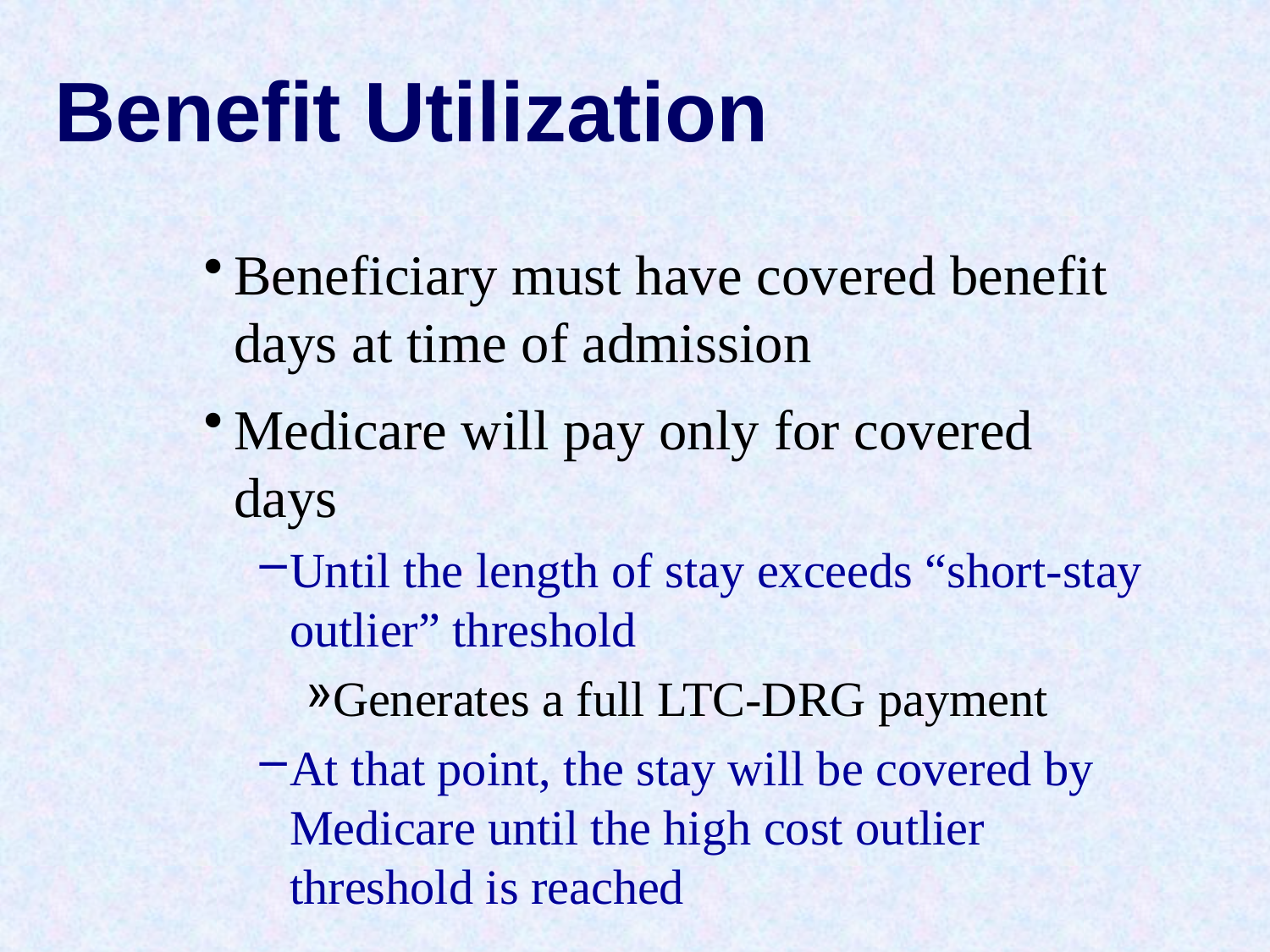

# Benefit Utilization
Beneficiary must have covered benefit days at time of admission
Medicare will pay only for covered days
Until the length of stay exceeds “short-stay outlier” threshold
Generates a full LTC-DRG payment
At that point, the stay will be covered by Medicare until the high cost outlier threshold is reached